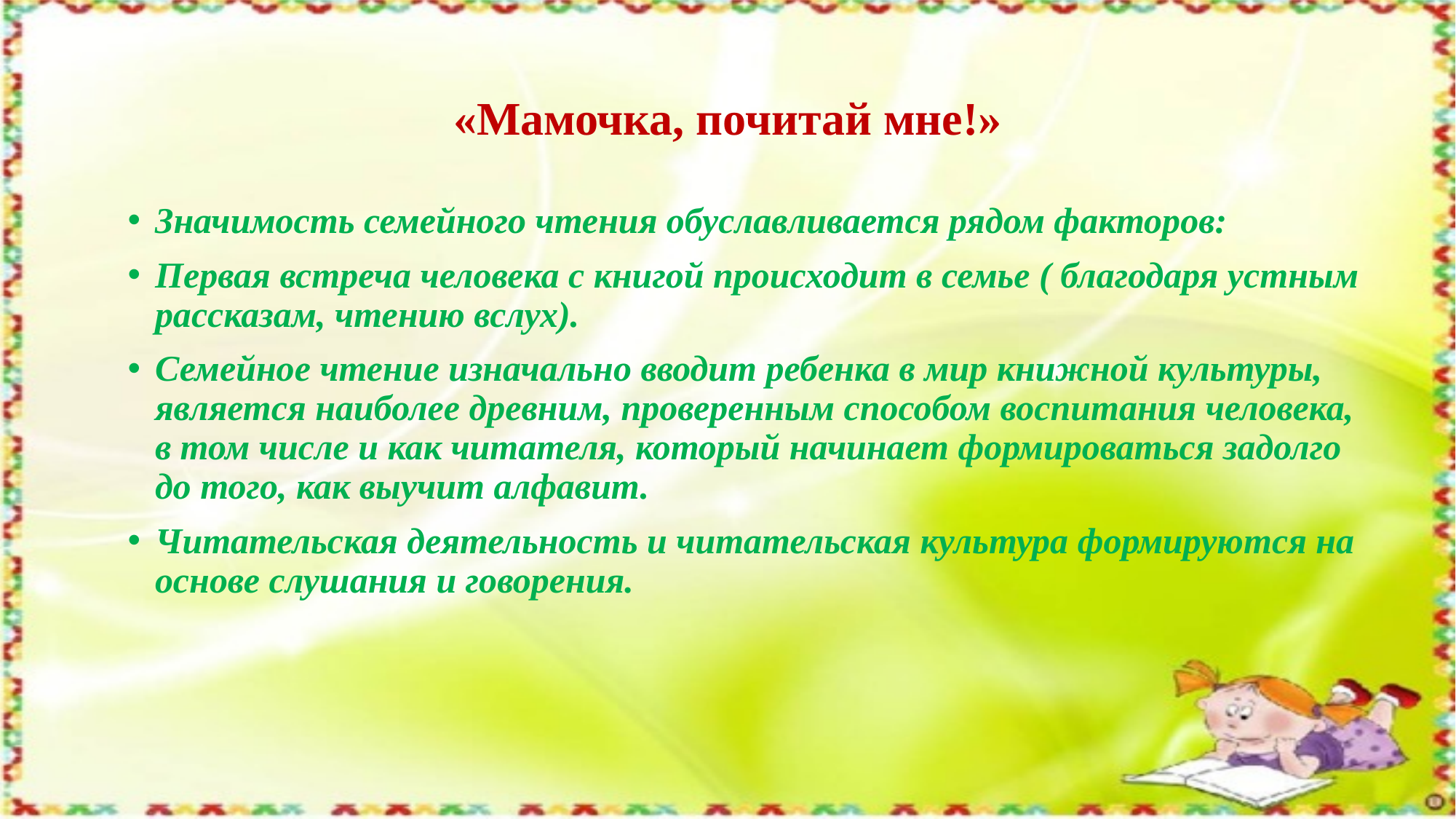

# «Мамочка, почитай мне!»
Значимость семейного чтения обуславливается рядом факторов:
Первая встреча человека с книгой происходит в семье ( благодаря устным рассказам, чтению вслух).
Семейное чтение изначально вводит ребенка в мир книжной культуры, является наиболее древним, проверенным способом воспитания человека, в том числе и как читателя, который начинает формироваться задолго до того, как выучит алфавит.
Читательская деятельность и читательская культура формируются на основе слушания и говорения.